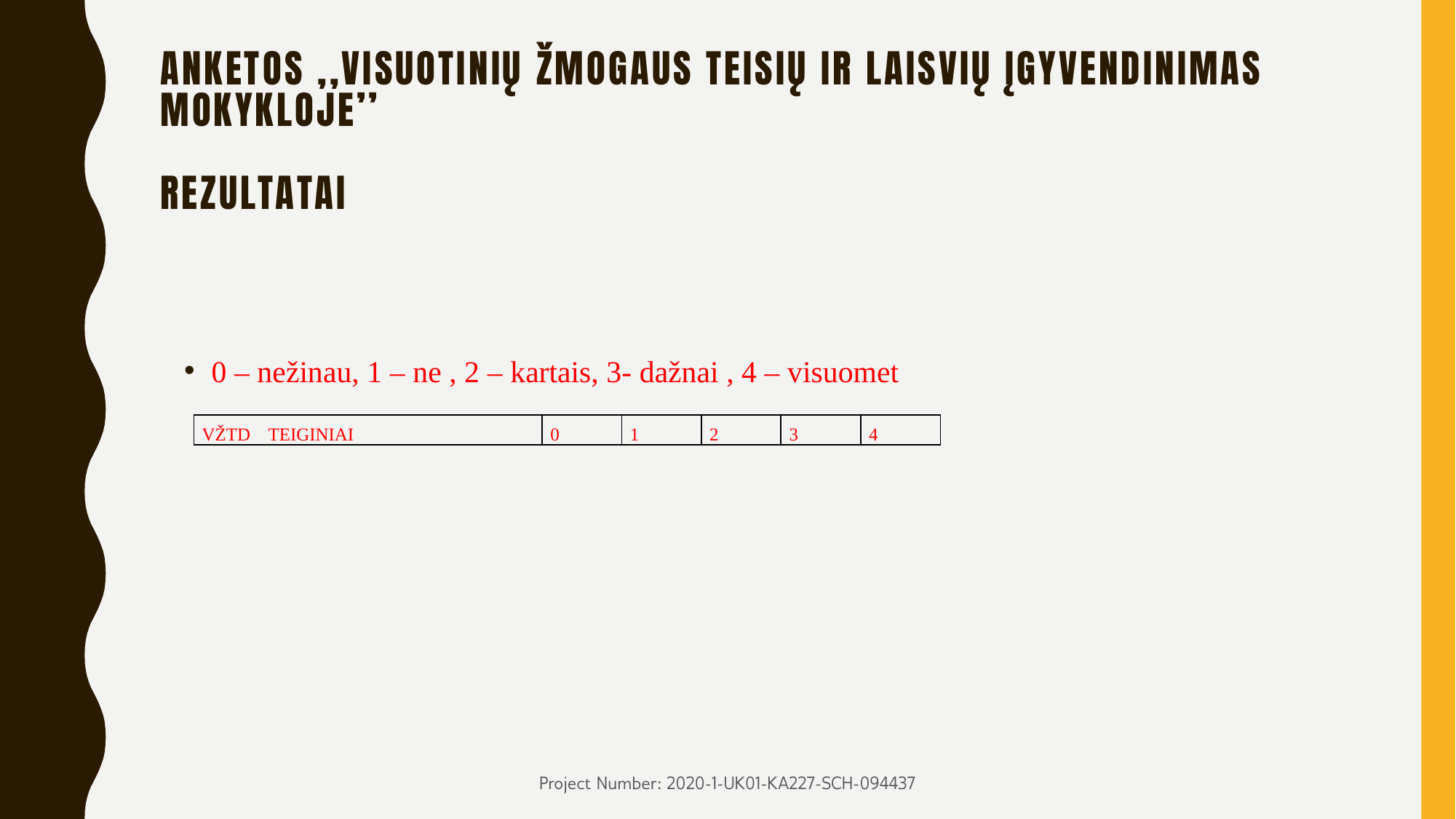

# Anketos ,,Visuotinių žmogaus teisių ir laisvių įgyvendinimas mokykloje’’ rezultatai
0 – nežinau, 1 – ne , 2 – kartais, 3- dažnai , 4 – visuomet
| VŽTD TEIGINIAI | 0 | 1 | 2 | 3 | 4 |
| --- | --- | --- | --- | --- | --- |
Project Number: 2020-1-UK01-KA227-SCH-094437